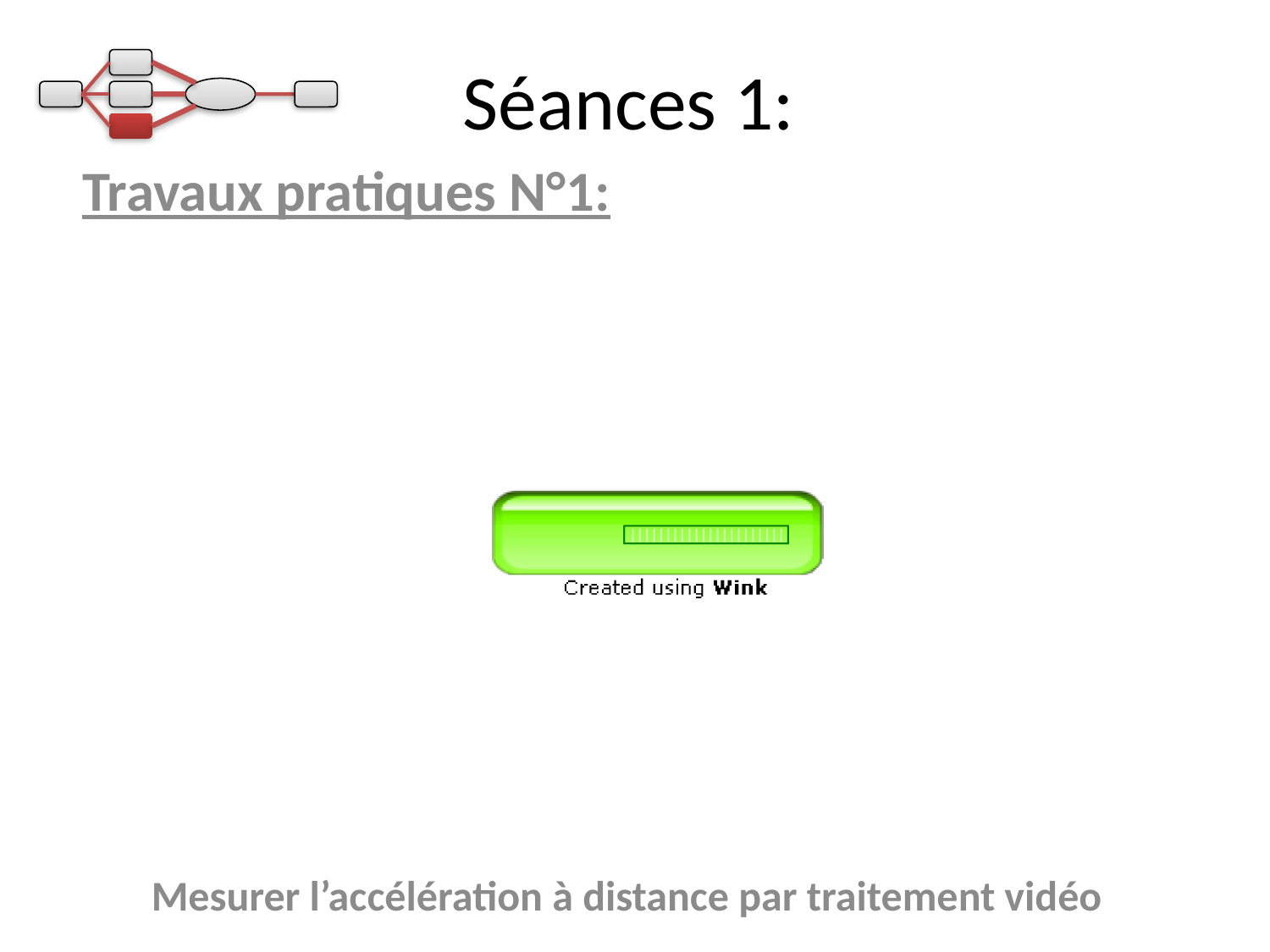

# Séances 1:

Travaux pratiques N°1:

Mesurer l’accélération à distance par traitement vidéo